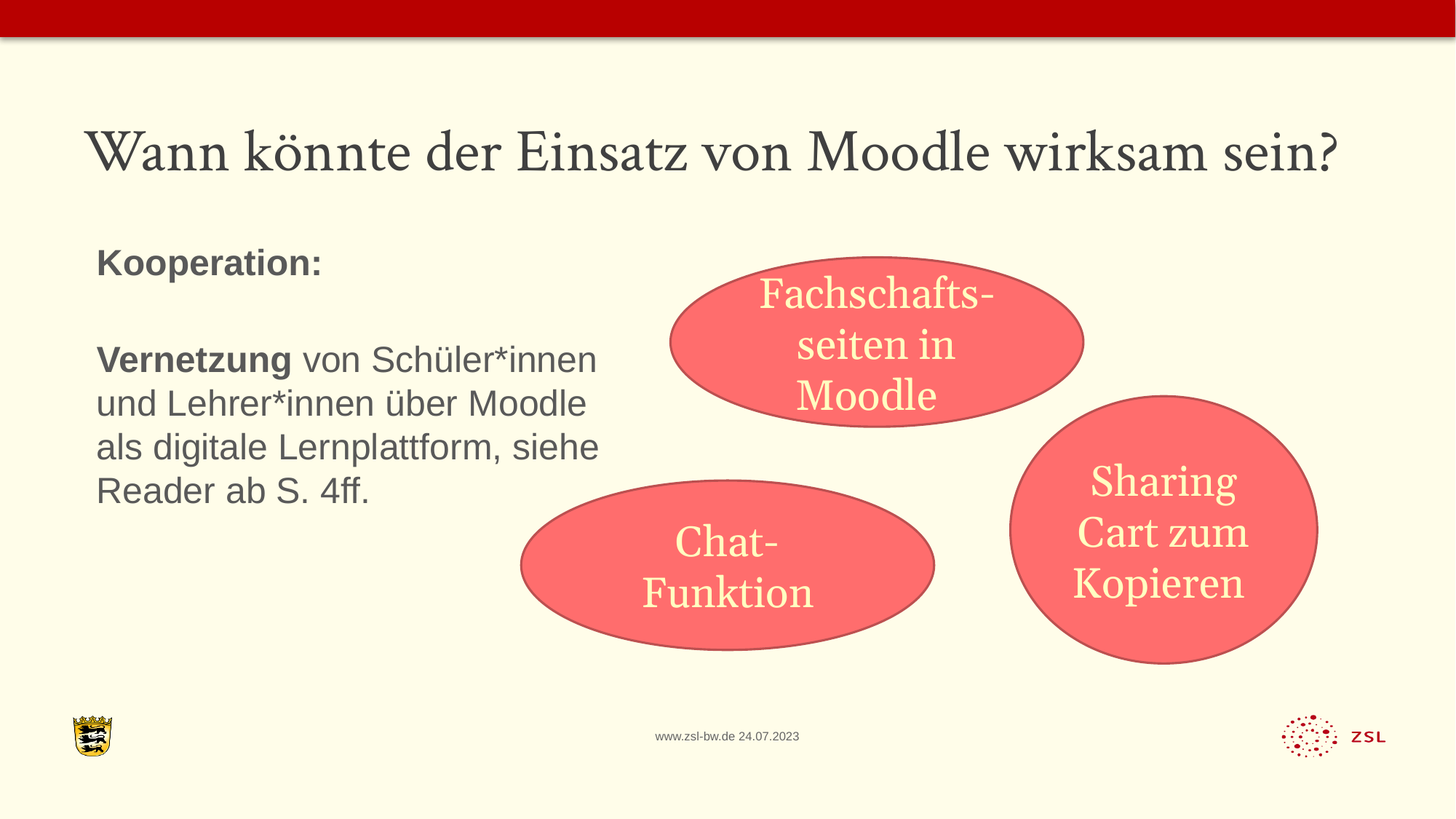

# Wann könnte der Einsatz von Moodle wirksam sein?
Kooperation:

Vernetzung von Schüler*innen und Lehrer*innen über Moodle als digitale Lernplattform, siehe Reader ab S. 4ff.
Fachschafts-seiten in Moodle
Sharing Cart zum Kopieren
Chat-Funktion